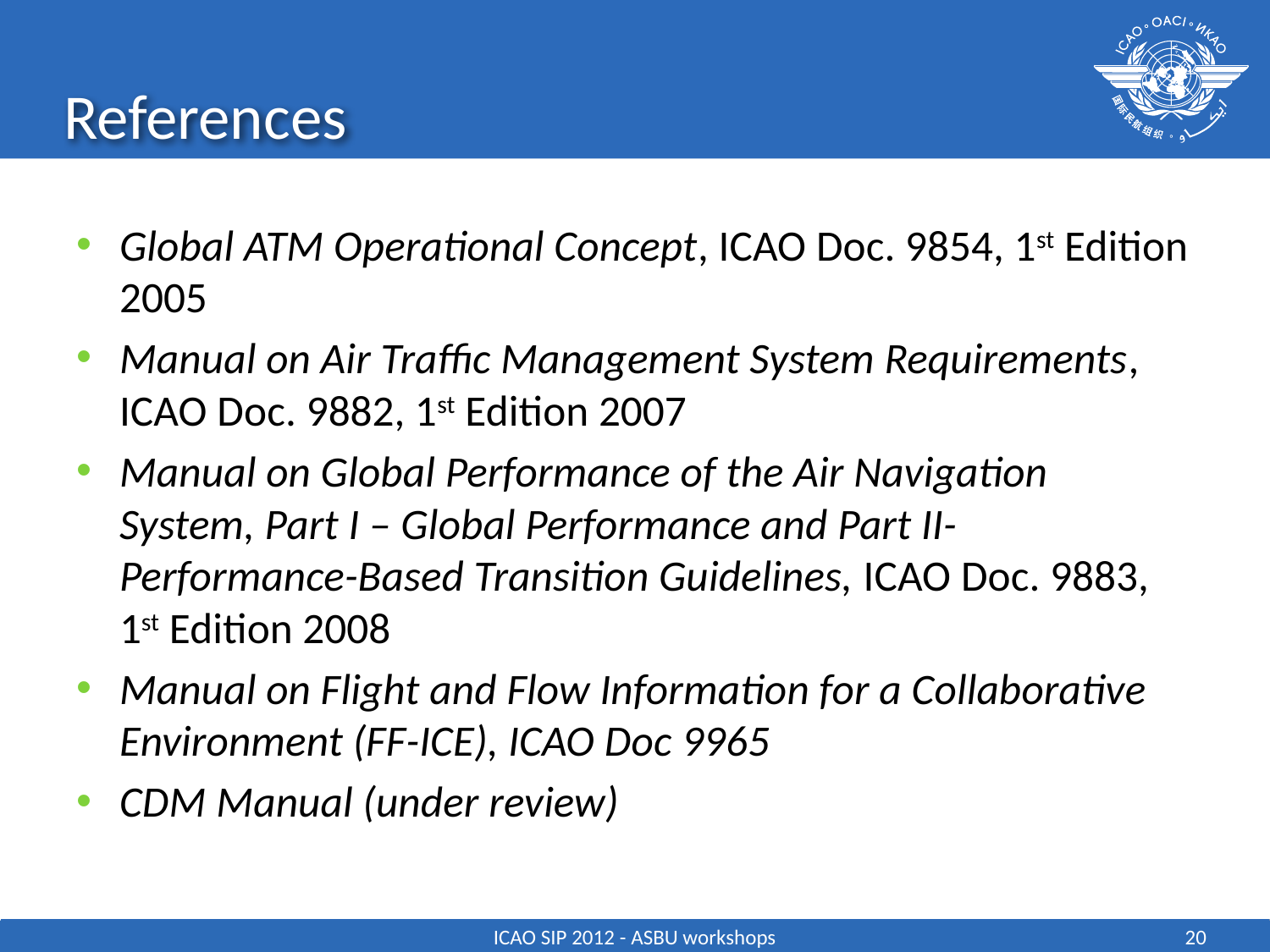

# References
Global ATM Operational Concept, ICAO Doc. 9854, 1st Edition 2005
Manual on Air Traffic Management System Requirements, ICAO Doc. 9882, 1st Edition 2007
Manual on Global Performance of the Air Navigation System, Part I – Global Performance and Part II- Performance-Based Transition Guidelines, ICAO Doc. 9883, 1st Edition 2008
Manual on Flight and Flow Information for a Collaborative Environment (FF-ICE), ICAO Doc 9965
CDM Manual (under review)

ICAO SIP 2012 - ASBU workshops
20